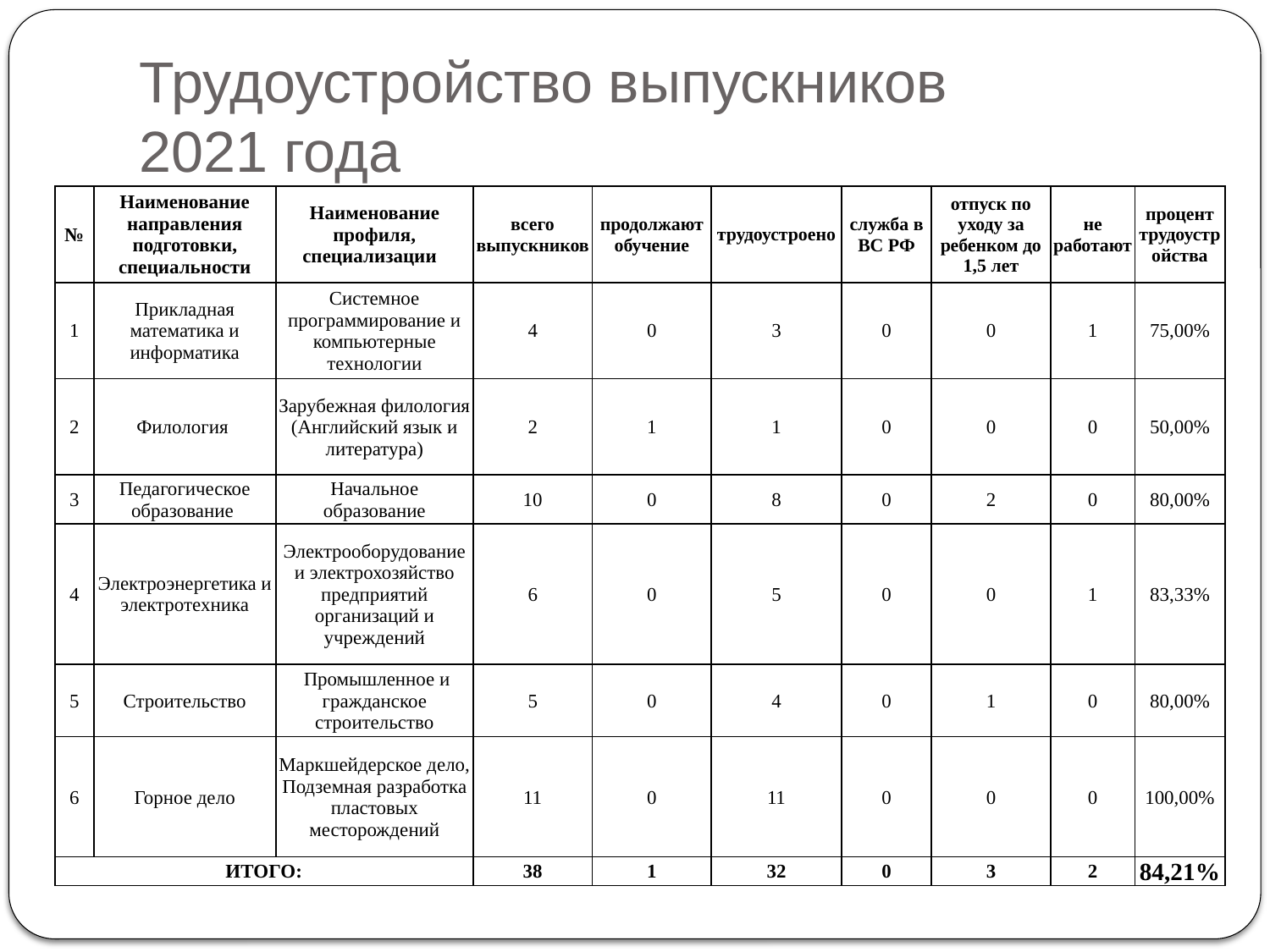

# Трудоустройство выпускников 2021 года
| № | Наименование направления подготовки, специальности | Наименование профиля, специализации | всего выпускников | продолжают обучение | трудоустроено | служба в ВС РФ | отпуск по уходу за ребенком до 1,5 лет | не работают | процент трудоустройства |
| --- | --- | --- | --- | --- | --- | --- | --- | --- | --- |
| 1 | Прикладная математика и информатика | Системное программирование и компьютерные технологии | 4 | 0 | 3 | 0 | 0 | 1 | 75,00% |
| 2 | Филология | Зарубежная филология (Английский язык и литература) | 2 | 1 | 1 | 0 | 0 | 0 | 50,00% |
| 3 | Педагогическое образование | Начальное образование | 10 | 0 | 8 | 0 | 2 | 0 | 80,00% |
| 4 | Электроэнергетика и электротехника | Электрооборудование и электрохозяйство предприятий организаций и учреждений | 6 | 0 | 5 | 0 | 0 | 1 | 83,33% |
| 5 | Строительство | Промышленное и гражданское строительство | 5 | 0 | 4 | 0 | 1 | 0 | 80,00% |
| 6 | Горное дело | Маркшейдерское дело, Подземная разработка пластовых месторождений | 11 | 0 | 11 | 0 | 0 | 0 | 100,00% |
| ИТОГО: |  |  | 38 | 1 | 32 | 0 | 3 | 2 | 84,21% |